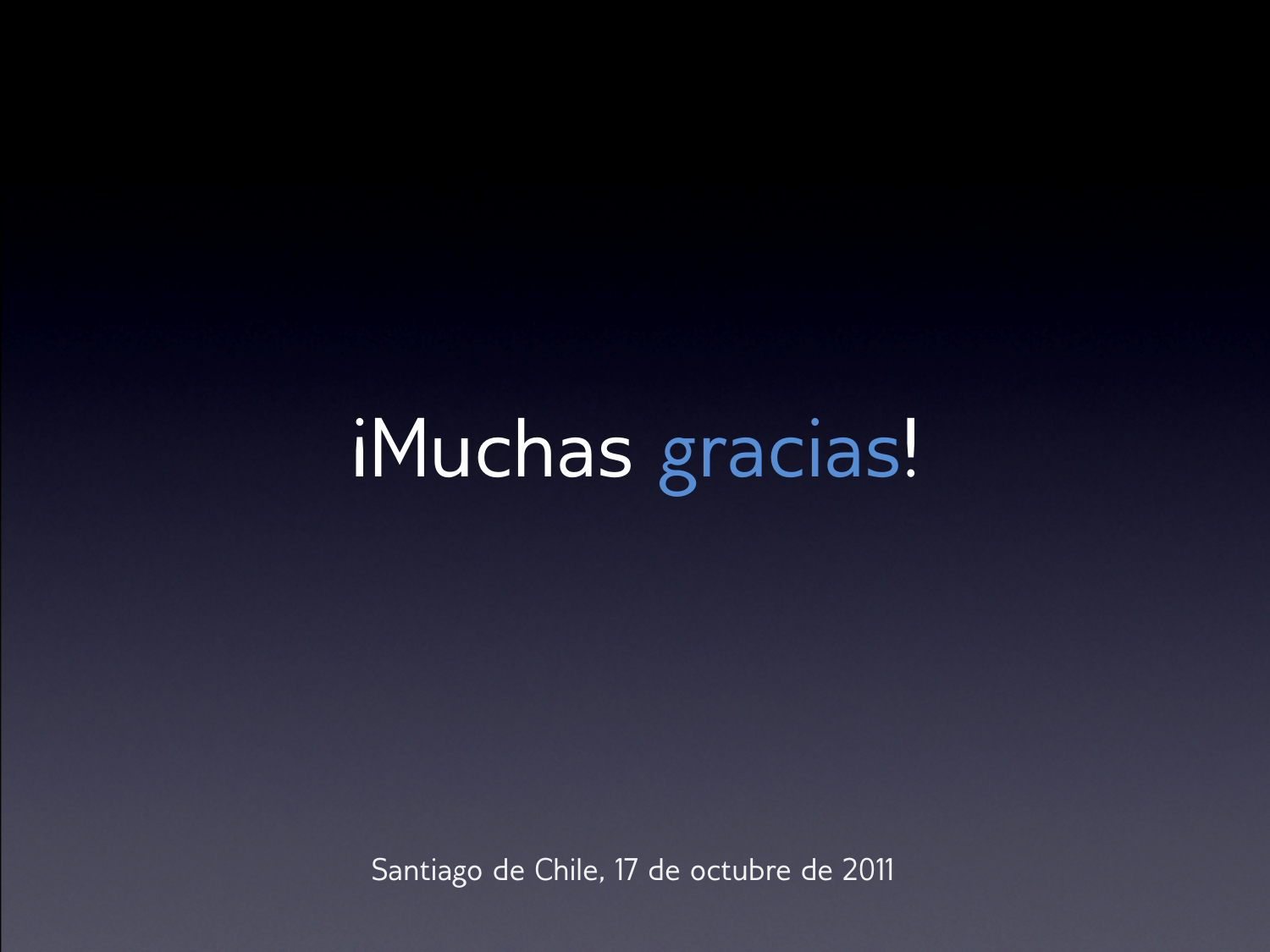

¡Muchas gracias!

Santiago de Chile, 17 de octubre de 2011